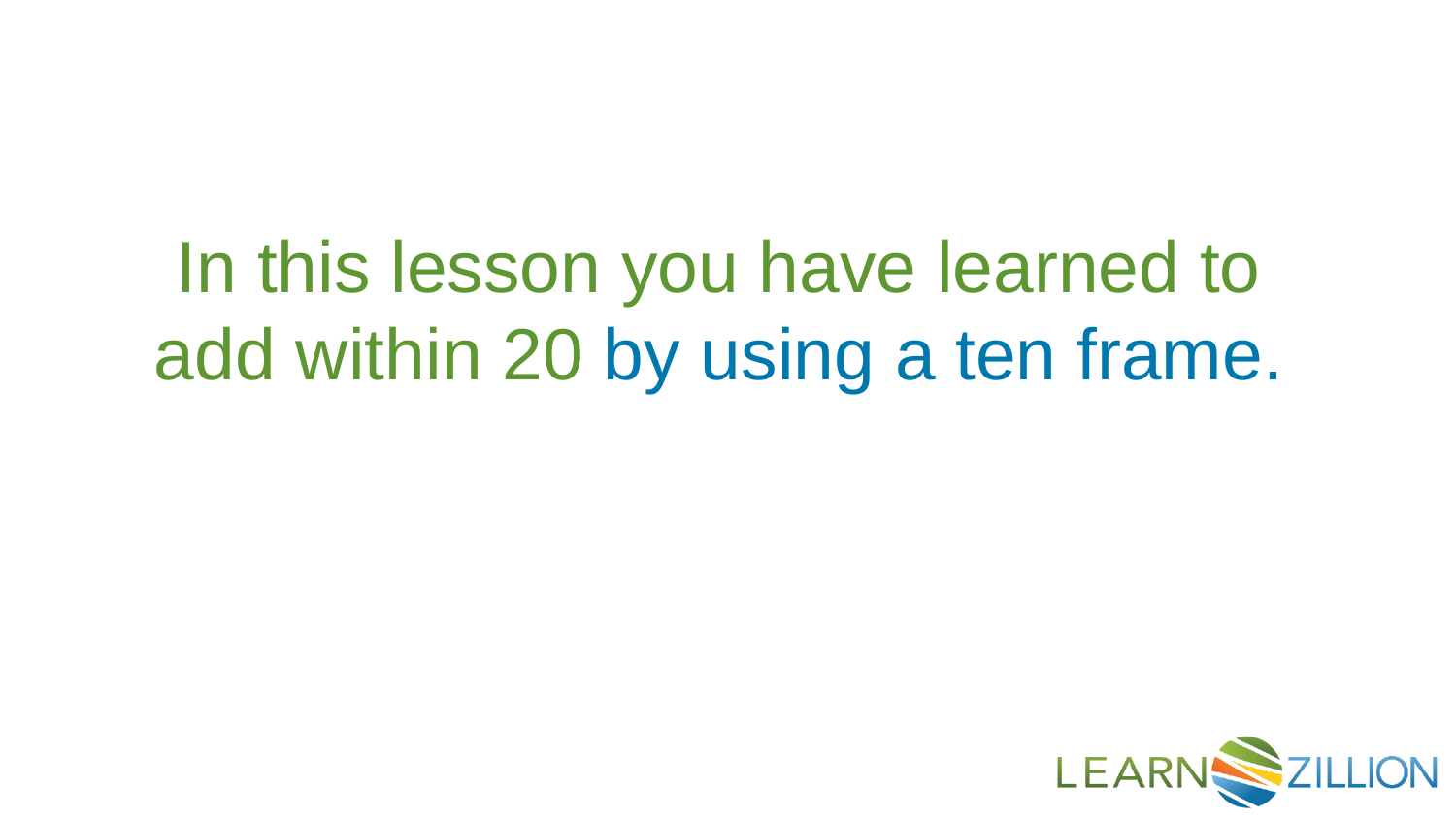

In this lesson you have learned to add within 20 by using a ten frame.